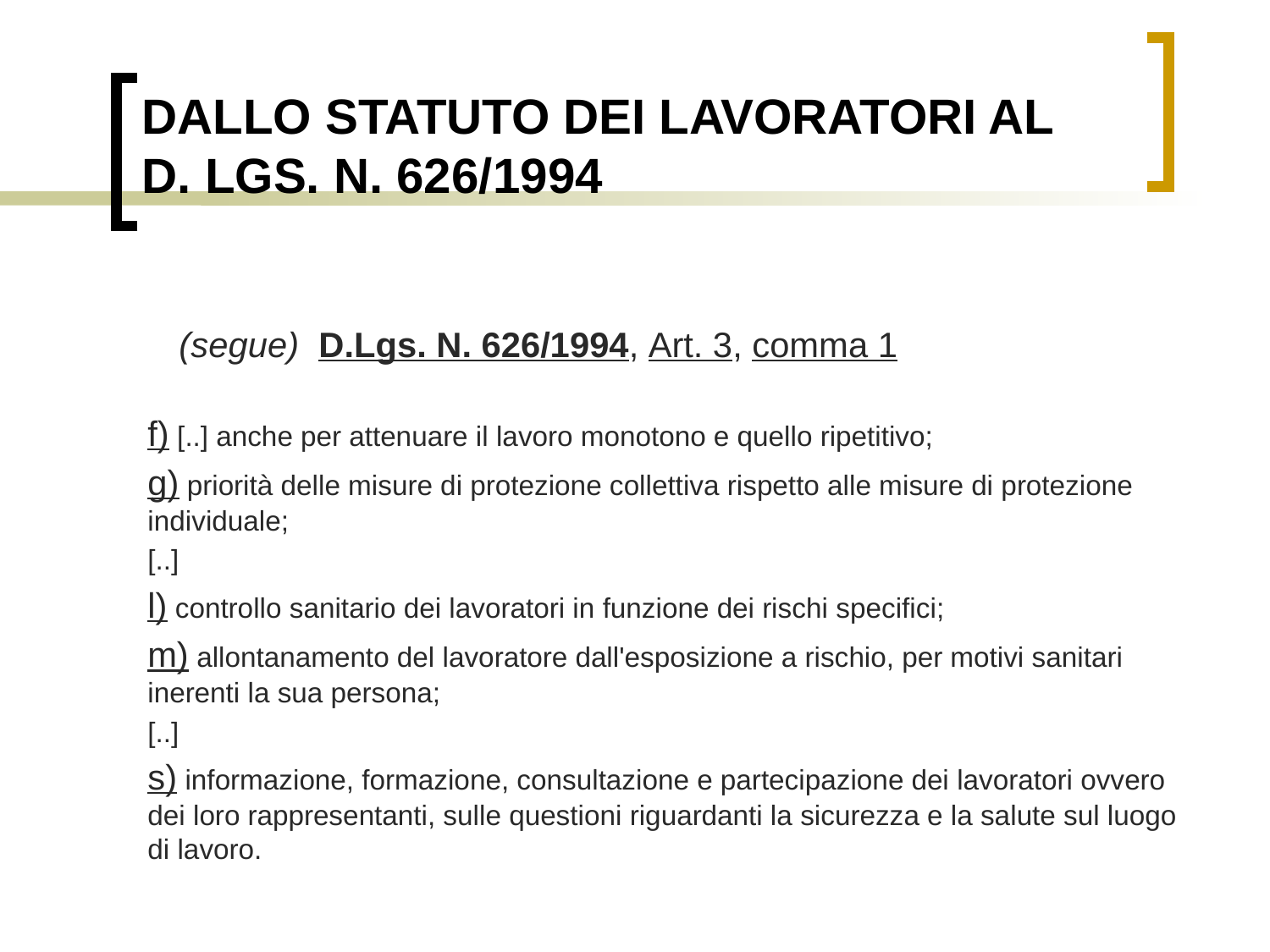

# DALLO STATUTO DEI LAVORATORI AL D. LGS. N. 626/1994

    (segue)  D.Lgs. N. 626/1994, Art. 3, comma 1

f) [..] anche per attenuare il lavoro monotono e quello ripetitivo;
g) priorità delle misure di protezione collettiva rispetto alle misure di protezione individuale;
[..]
l) controllo sanitario dei lavoratori in funzione dei rischi specifici;
m) allontanamento del lavoratore dall'esposizione a rischio, per motivi sanitari inerenti la sua persona;
[..]
s) informazione, formazione, consultazione e partecipazione dei lavoratori ovvero dei loro rappresentanti, sulle questioni riguardanti la sicurezza e la salute sul luogo di lavoro.